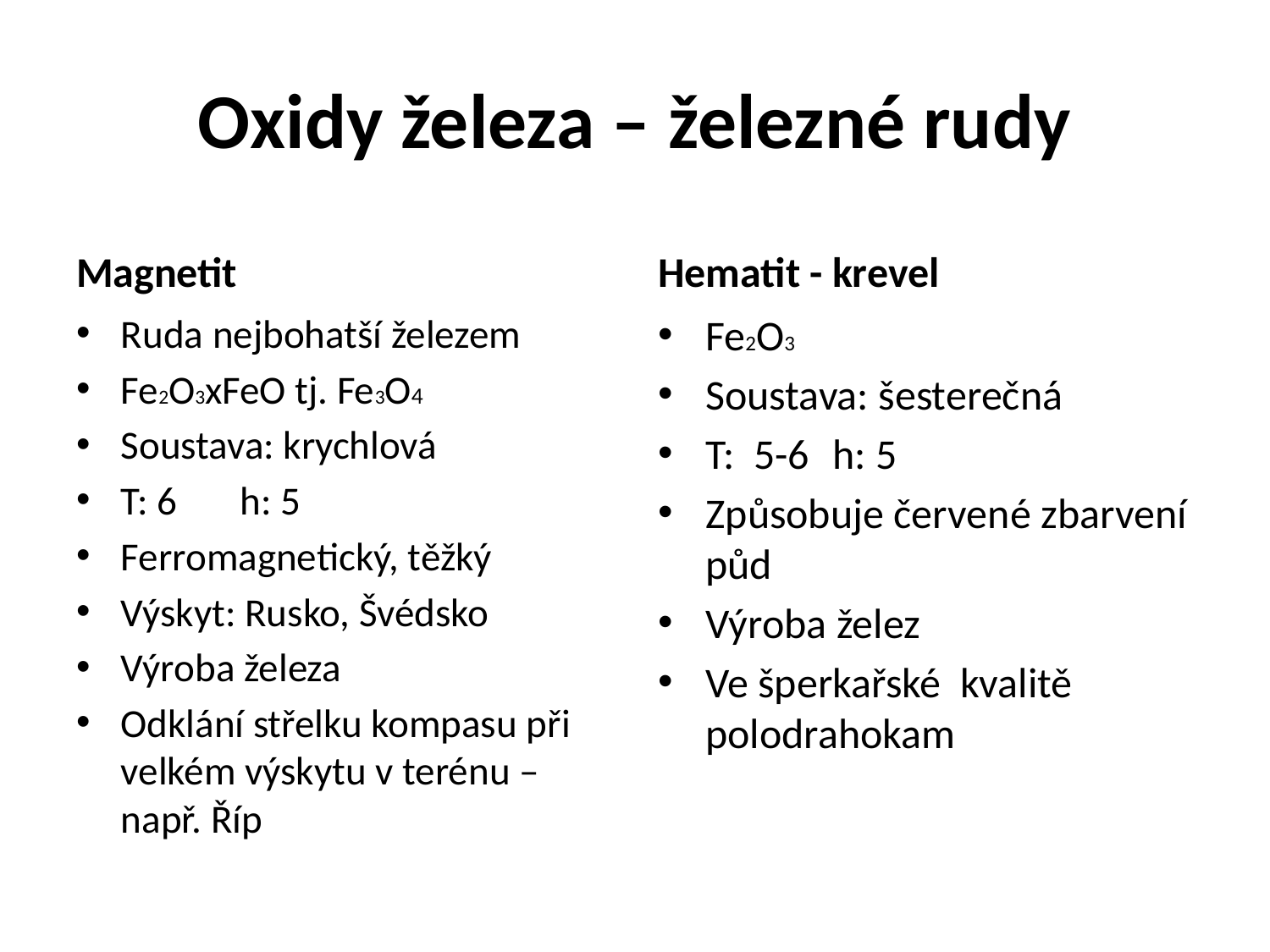

# Oxidy železa – železné rudy
Magnetit
Hematit - krevel
Ruda nejbohatší železem
Fe2O3xFeO tj. Fe3O4
Soustava: krychlová
T: 6	h: 5
Ferromagnetický, těžký
Výskyt: Rusko, Švédsko
Výroba železa
Odklání střelku kompasu při velkém výskytu v terénu – např. Říp
Fe2O3
Soustava: šesterečná
T:  5-6	h: 5
Způsobuje červené zbarvení půd
Výroba želez
Ve šperkařské  kvalitě polodrahokam